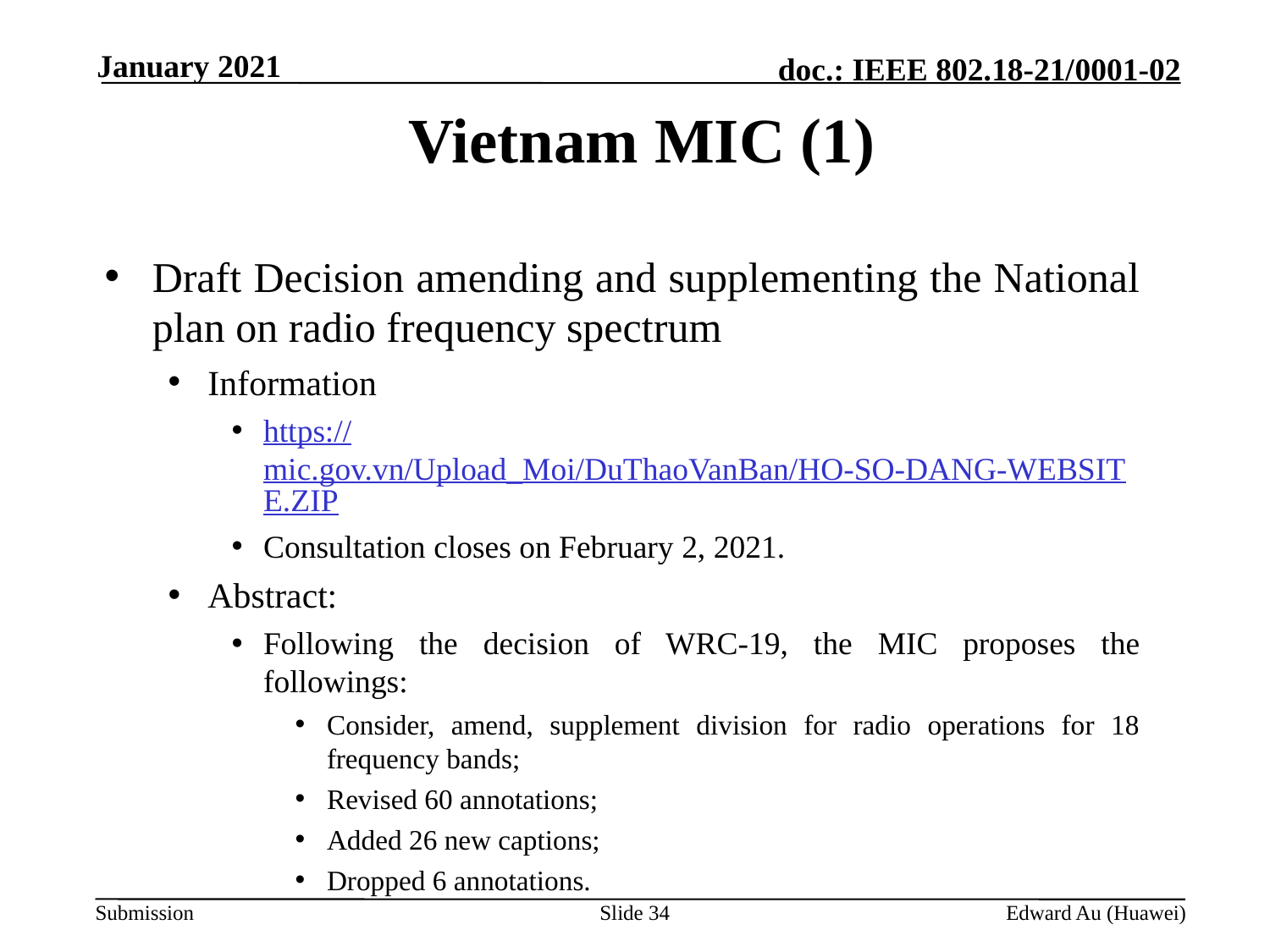

January 2021
# Vietnam MIC (1)
Draft Decision amending and supplementing the National plan on radio frequency spectrum
Information
https://mic.gov.vn/Upload_Moi/DuThaoVanBan/HO-SO-DANG-WEBSITE.ZIP
Consultation closes on February 2, 2021.
Abstract:
Following the decision of WRC-19, the MIC proposes the followings:
Consider, amend, supplement division for radio operations for 18 frequency bands;
Revised 60 annotations;
Added 26 new captions;
Dropped 6 annotations.

Slide 34
Edward Au (Huawei)